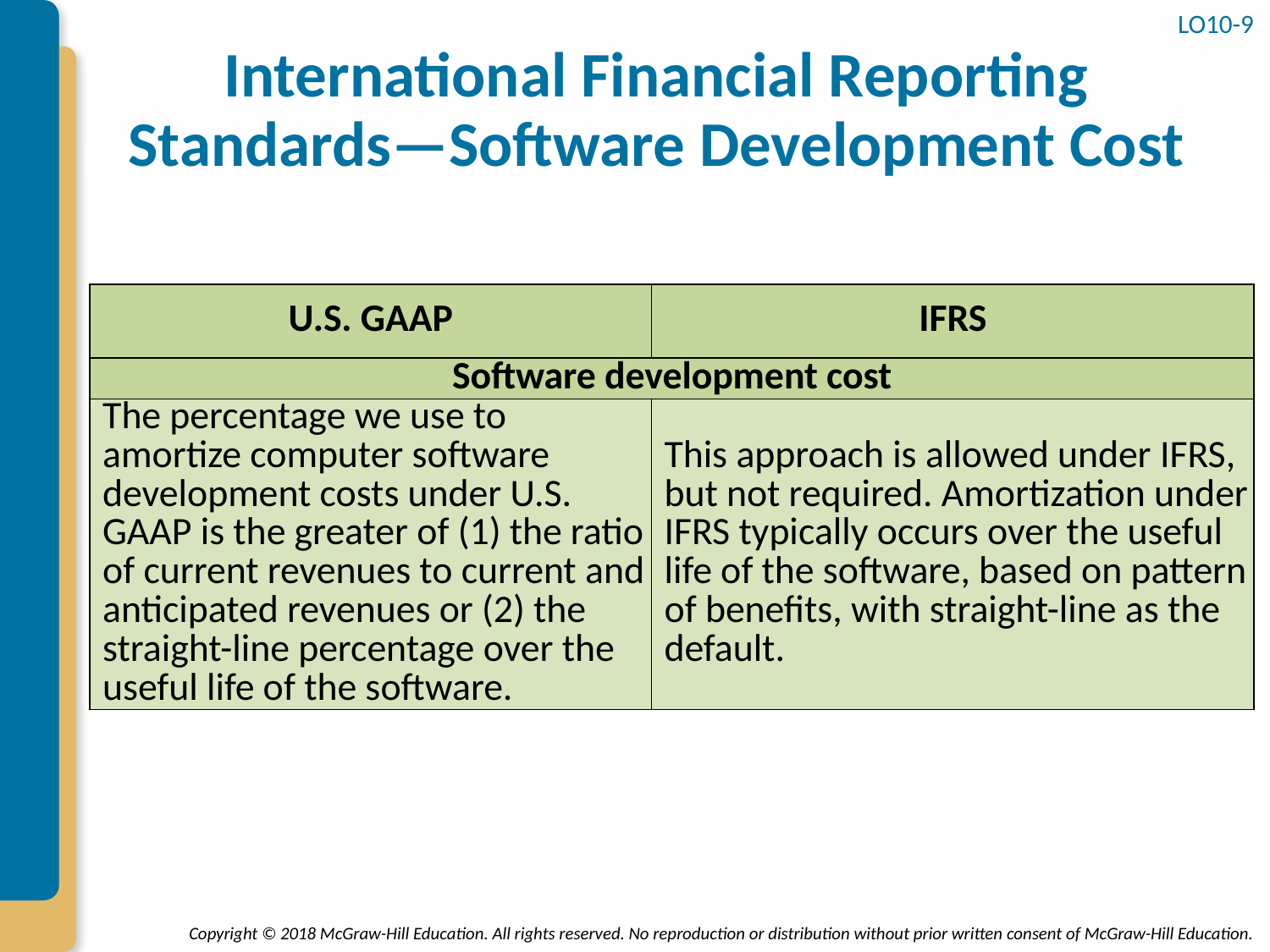

LO10-9
# International Financial Reporting Standards—Software Development Cost
| U.S. GAAP | IFRS |
| --- | --- |
| Software development cost |  |
| The percentage we use to amortize computer software development costs under U.S. GAAP is the greater of (1) the ratio of current revenues to current and anticipated revenues or (2) the straight-line percentage over the useful life of the software. | This approach is allowed under IFRS, but not required. Amortization under IFRS typically occurs over the useful life of the software, based on pattern of benefits, with straight-line as the default. |